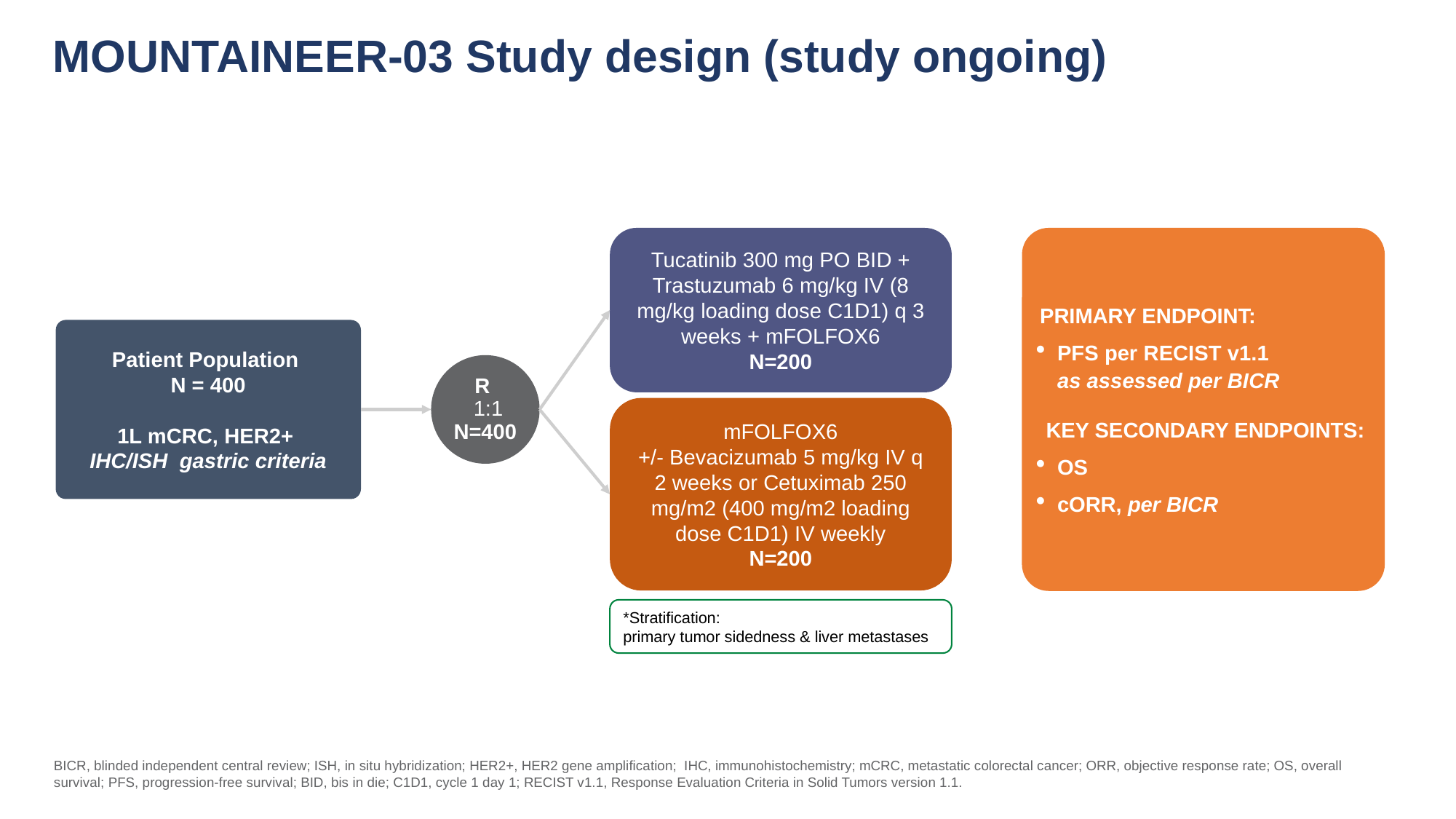

MOUNTAINEER-03 Study design (study ongoing)
Tucatinib 300 mg PO BID + Trastuzumab 6 mg/kg IV (8 mg/kg loading dose C1D1) q 3 weeks + mFOLFOX6
N=200
mFOLFOX6
+/- Bevacizumab 5 mg/kg IV q 2 weeks or Cetuximab 250 mg/m2 (400 mg/m2 loading dose C1D1) IV weekly
N=200
PRIMARY ENDPOINT:
PFS per RECIST v1.1
as assessed per BICR
 KEY SECONDARY ENDPOINTS:
OS
cORR, per BICR
Patient Population
N = 400

1L mCRC, HER2+
IHC/ISH  gastric criteria
R
 1:1
N=400
*Stratification:
primary tumor sidedness & liver metastases
BICR, blinded independent central review; ISH, in situ hybridization; HER2+, HER2 gene amplification;  IHC, immunohistochemistry; mCRC, metastatic colorectal cancer; ORR, objective response rate; OS, overall survival; PFS, progression-free survival; BID, bis in die; C1D1, cycle 1 day 1; RECIST v1.1, Response Evaluation Criteria in Solid Tumors version 1.1.